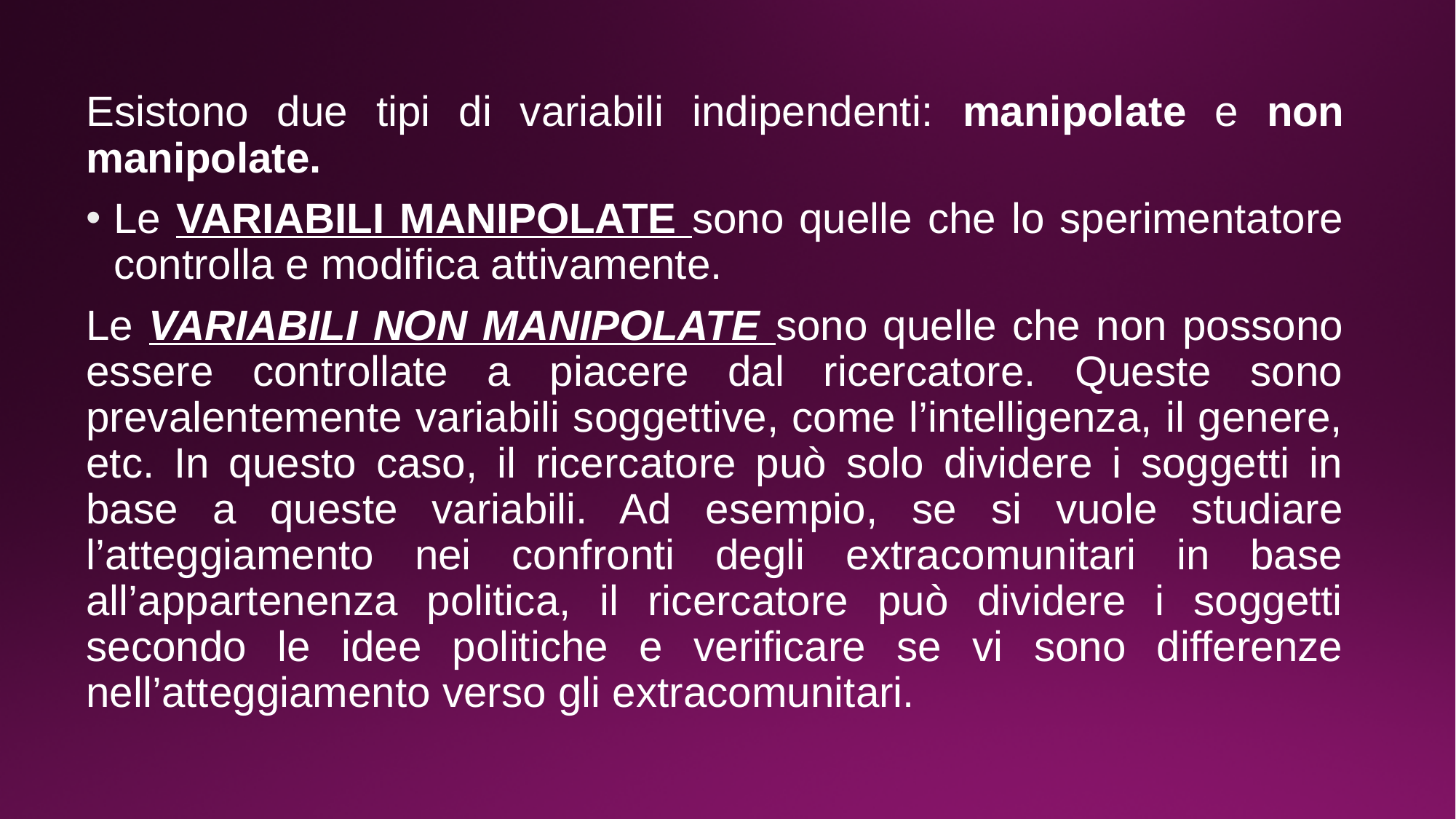

Esistono due tipi di variabili indipendenti: manipolate e non manipolate.
Le VARIABILI MANIPOLATE sono quelle che lo sperimentatore controlla e modifica attivamente.
Le VARIABILI NON MANIPOLATE sono quelle che non possono essere controllate a piacere dal ricercatore. Queste sono prevalentemente variabili soggettive, come l’intelligenza, il genere, etc. In questo caso, il ricercatore può solo dividere i soggetti in base a queste variabili. Ad esempio, se si vuole studiare l’atteggiamento nei confronti degli extracomunitari in base all’appartenenza politica, il ricercatore può dividere i soggetti secondo le idee politiche e verificare se vi sono differenze nell’atteggiamento verso gli extracomunitari.